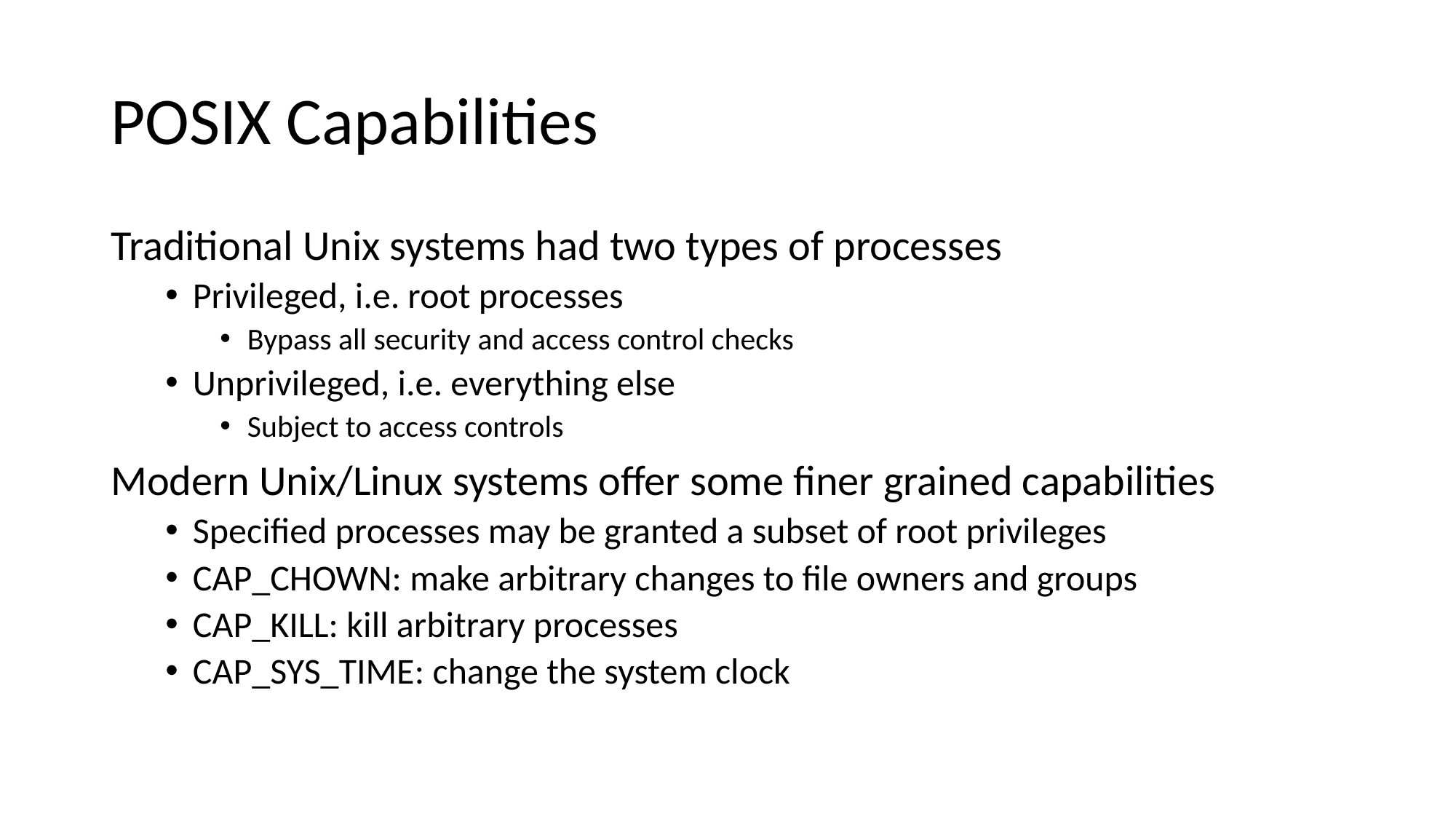

# POSIX Capabilities
Traditional Unix systems had two types of processes
Privileged, i.e. root processes
Bypass all security and access control checks
Unprivileged, i.e. everything else
Subject to access controls
Modern Unix/Linux systems offer some finer grained capabilities
Specified processes may be granted a subset of root privileges
CAP_CHOWN: make arbitrary changes to file owners and groups
CAP_KILL: kill arbitrary processes
CAP_SYS_TIME: change the system clock